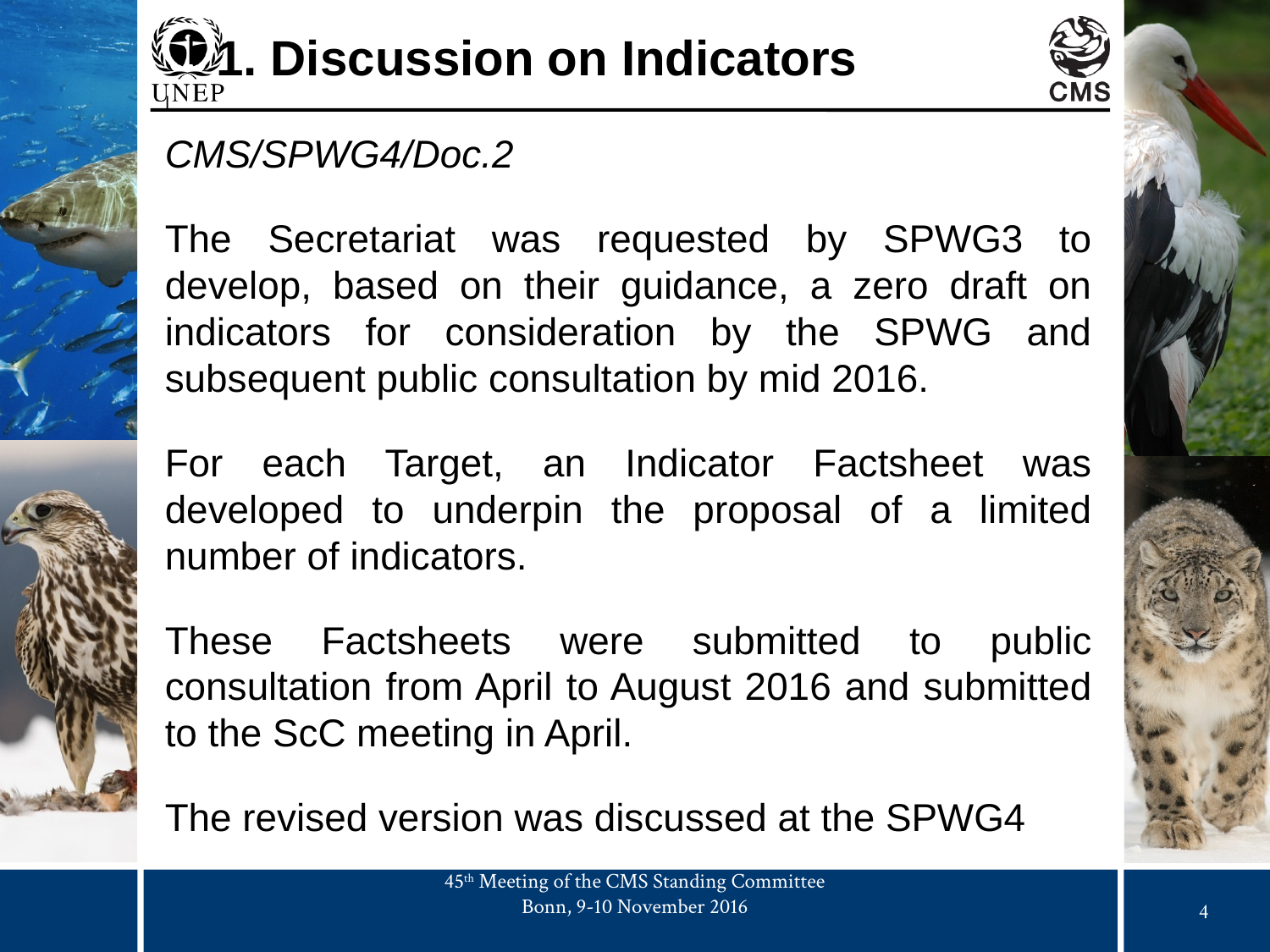

1. Discussion on Indicators

CMS/SPWG4/Doc.2

The Secretariat was requested by SPWG3 to develop, based on their guidance, a zero draft on indicators for consideration by the SPWG and subsequent public consultation by mid 2016.

For each Target, an Indicator Factsheet was developed to underpin the proposal of a limited number of indicators.

These Factsheets were submitted to public consultation from April to August 2016 and submitted to the ScC meeting in April.

The revised version was discussed at the SPWG4